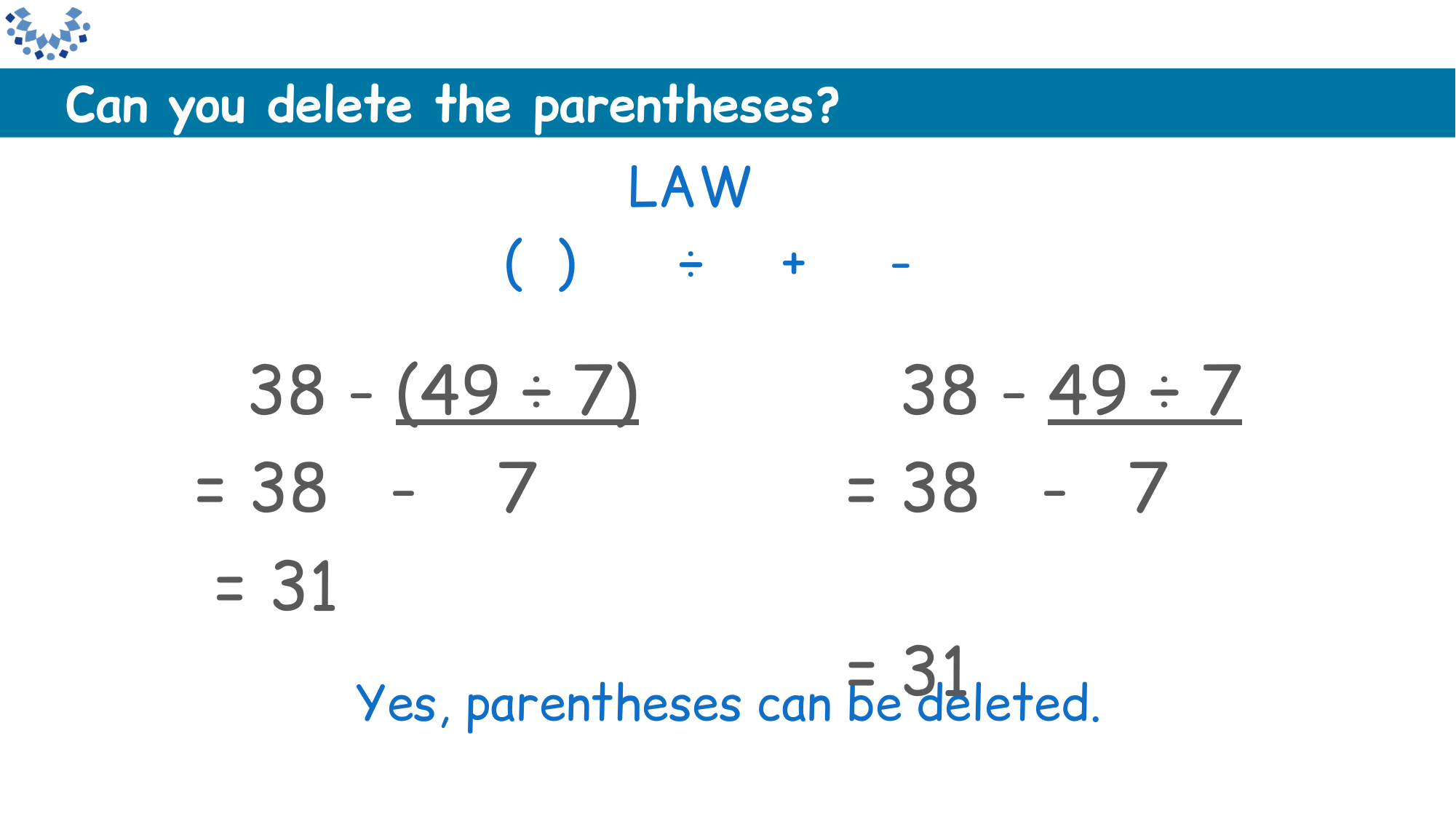

Can you delete the parentheses?
LAW
(  )
+     -
÷
  38 - (49 ÷ 7)
= 38   -    7
= 31
   38 - 49 ÷ 7
= 38   -   7
= 31
Yes, parentheses can be deleted.